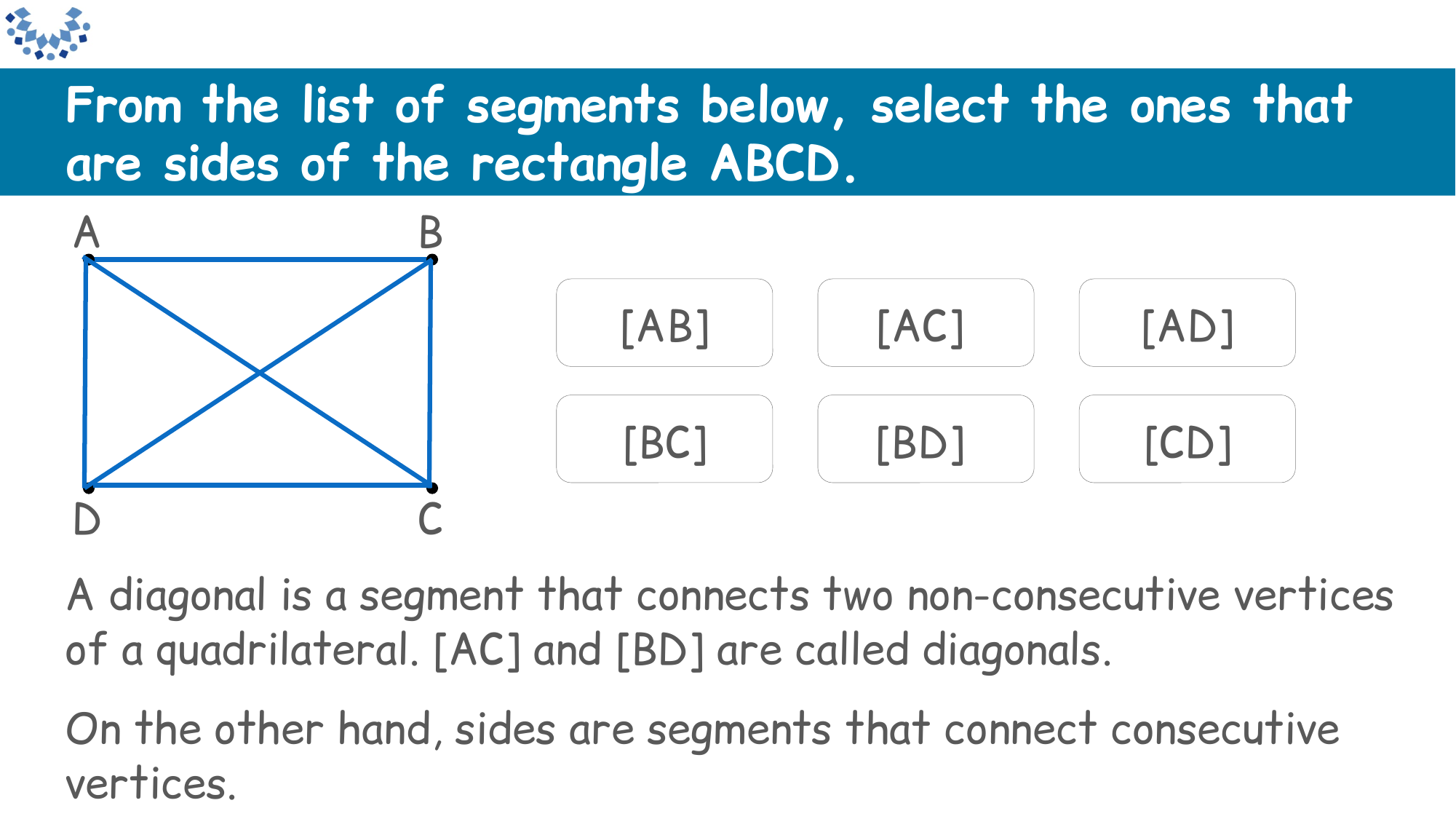

From the list of segments below, select the ones that are sides of the rectangle ABCD.
A

B

D
C

[AB]
[AC]
[AD]
[BC]
[BD]
[CD]
A diagonal is a segment that connects two non-consecutive vertices of a quadrilateral. [AC] and [BD] are called diagonals.
On the other hand, sides are segments that connect consecutive vertices.